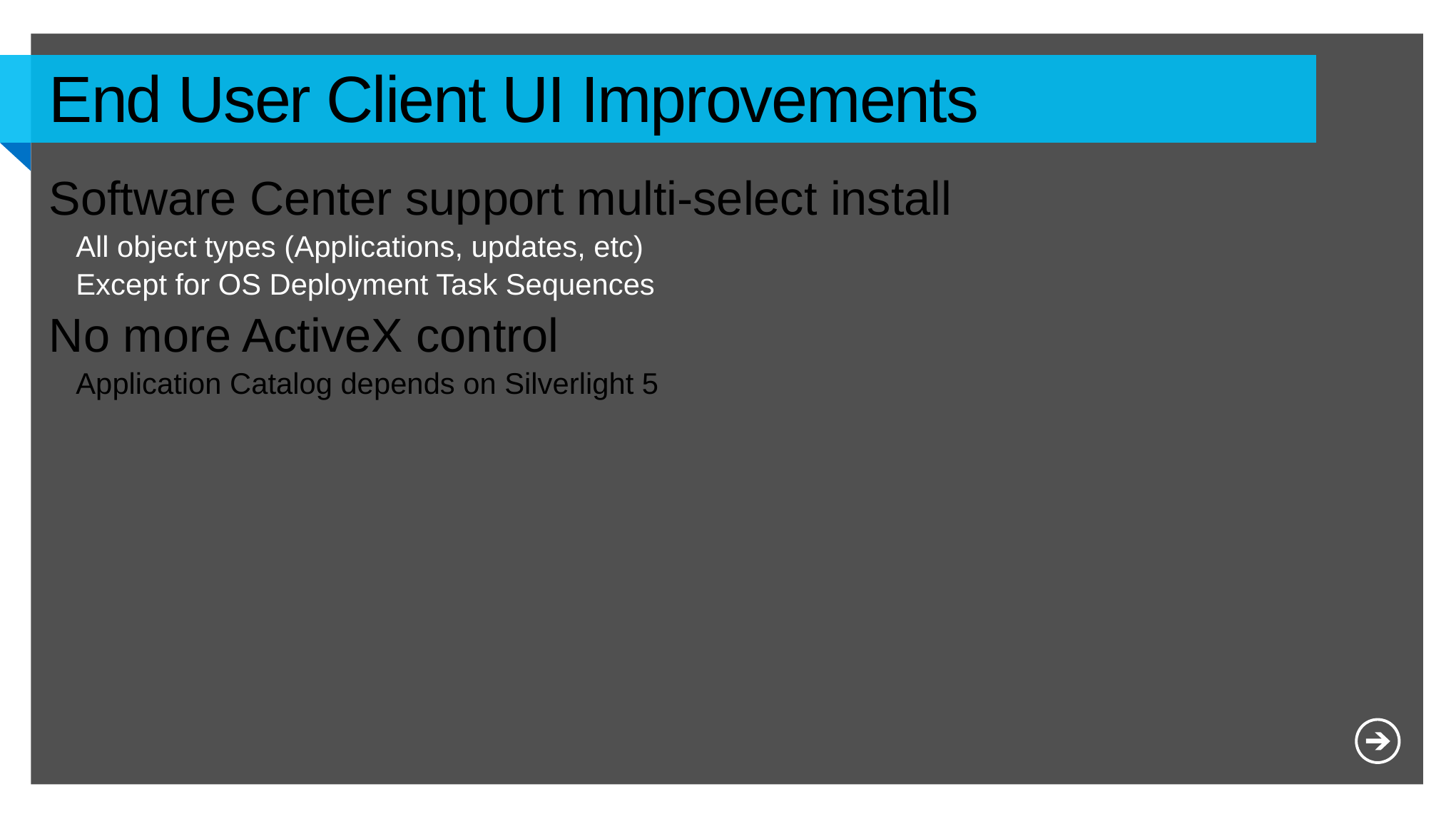

# End User Client UI Improvements
Software Center support multi-select install
All object types (Applications, updates, etc)
Except for OS Deployment Task Sequences
No more ActiveX control
Application Catalog depends on Silverlight 5